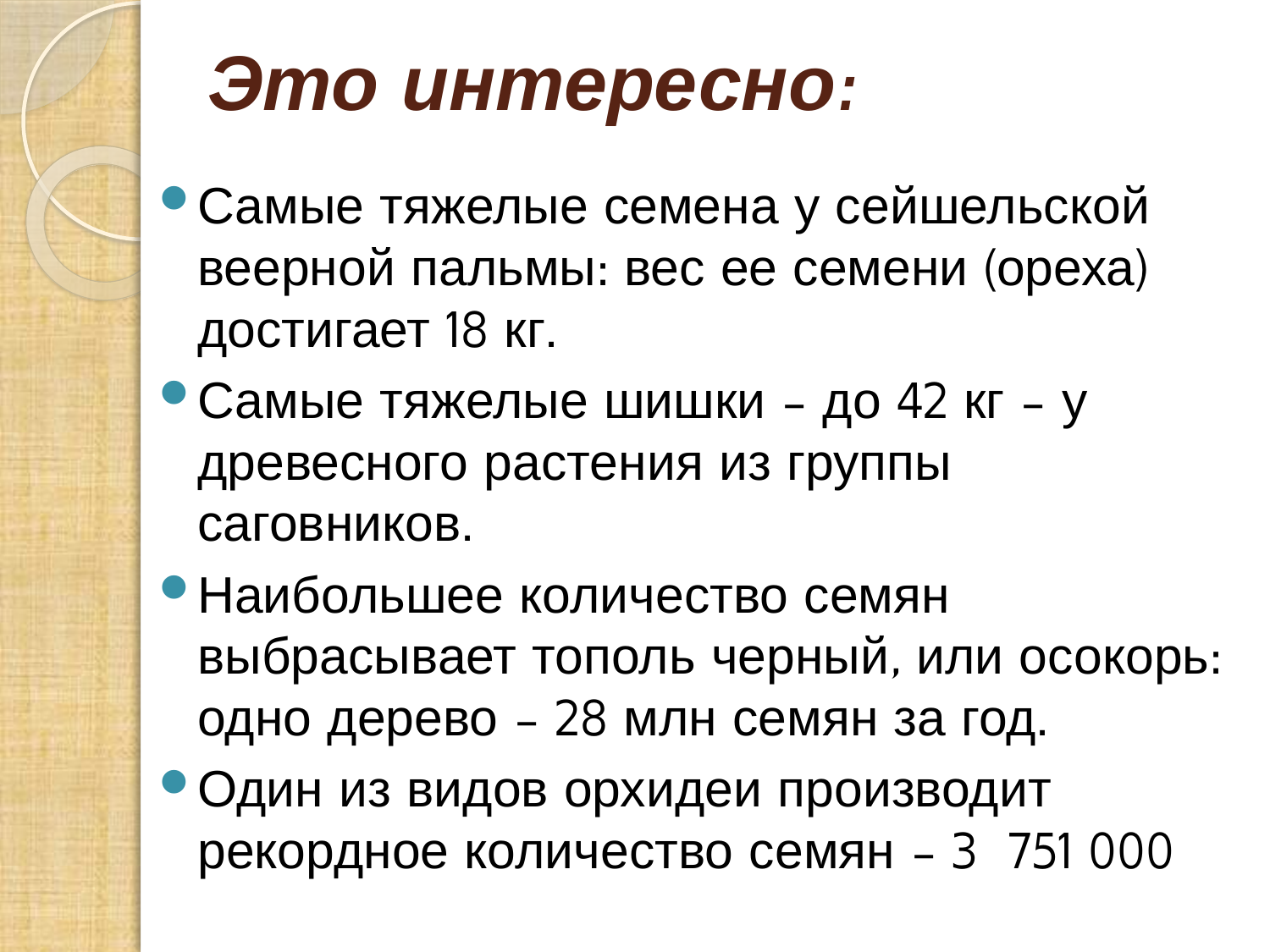

# Это интересно:
Самые тяжелые семена у сейшельской веерной пальмы: вес ее семени (ореха) достигает 18 кг.
Самые тяжелые шишки – до 42 кг – у  древесного растения из группы саговников.
Наибольшее количество семян выбрасывает тополь черный, или осокорь: одно дерево – 28 млн семян за год.
Один из видов орхидеи производит рекордное количество семян – 3  751 000